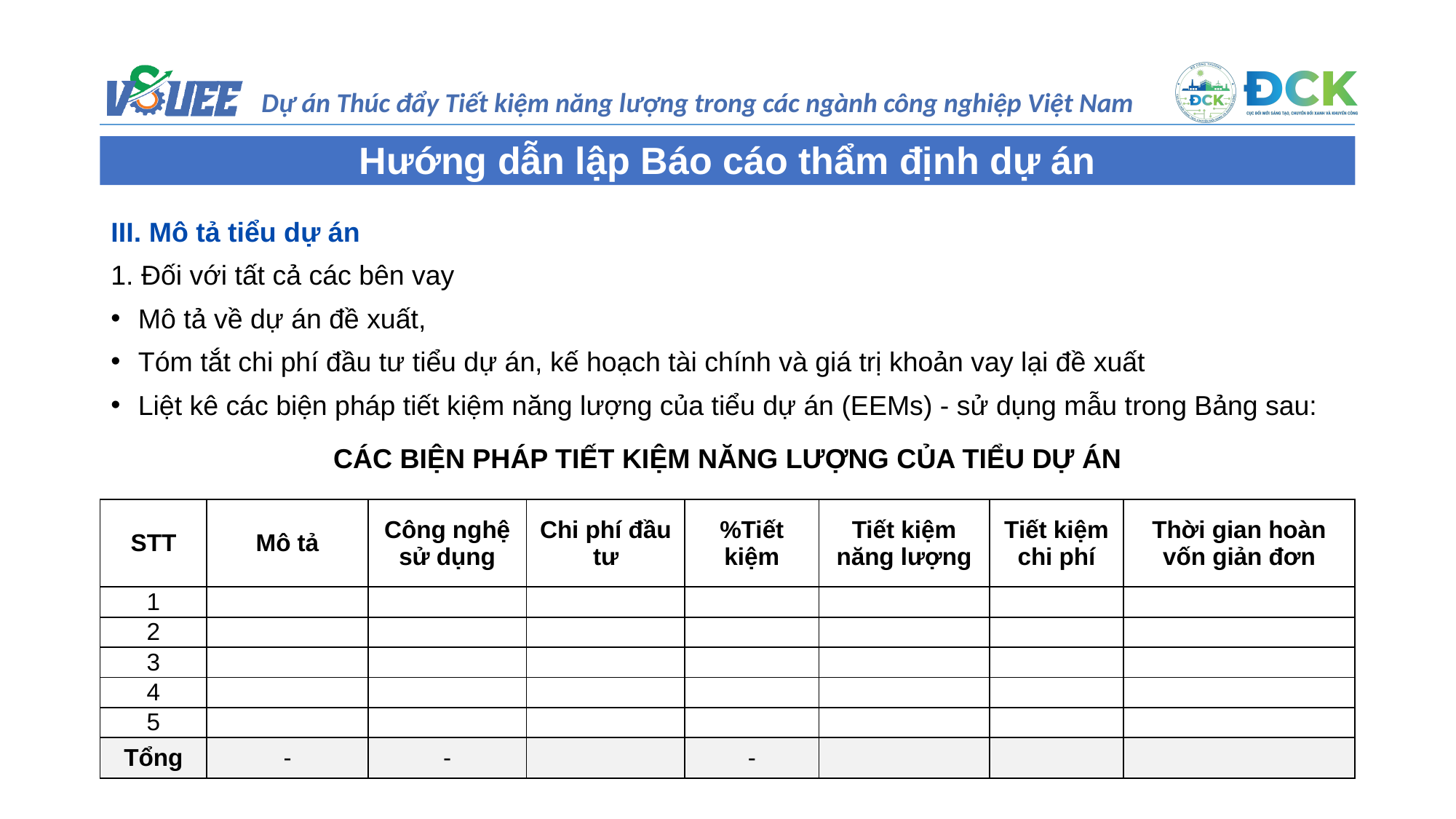

Hướng dẫn lập Báo cáo thẩm định dự án
III. Mô tả tiểu dự án
1. Đối với tất cả các bên vay
Mô tả về dự án đề xuất,
Tóm tắt chi phí đầu tư tiểu dự án, kế hoạch tài chính và giá trị khoản vay lại đề xuất
Liệt kê các biện pháp tiết kiệm năng lượng của tiểu dự án (EEMs) - sử dụng mẫu trong Bảng sau:
CÁC BIỆN PHÁP TIẾT KIỆM NĂNG LƯỢNG CỦA TIỂU DỰ ÁN
| STT | Mô tả | Công nghệ sử dụng | Chi phí đầu tư | %Tiết kiệm | Tiết kiệm năng lượng | Tiết kiệm chi phí | Thời gian hoàn vốn giản đơn |
| --- | --- | --- | --- | --- | --- | --- | --- |
| 1 |  |  |  |  |  |  |  |
| 2 |  |  |  |  |  |  |  |
| 3 |  |  |  |  |  |  |  |
| 4 |  |  |  |  |  |  |  |
| 5 |  |  |  |  |  |  |  |
| Tổng | - | - |  | - |  |  |  |